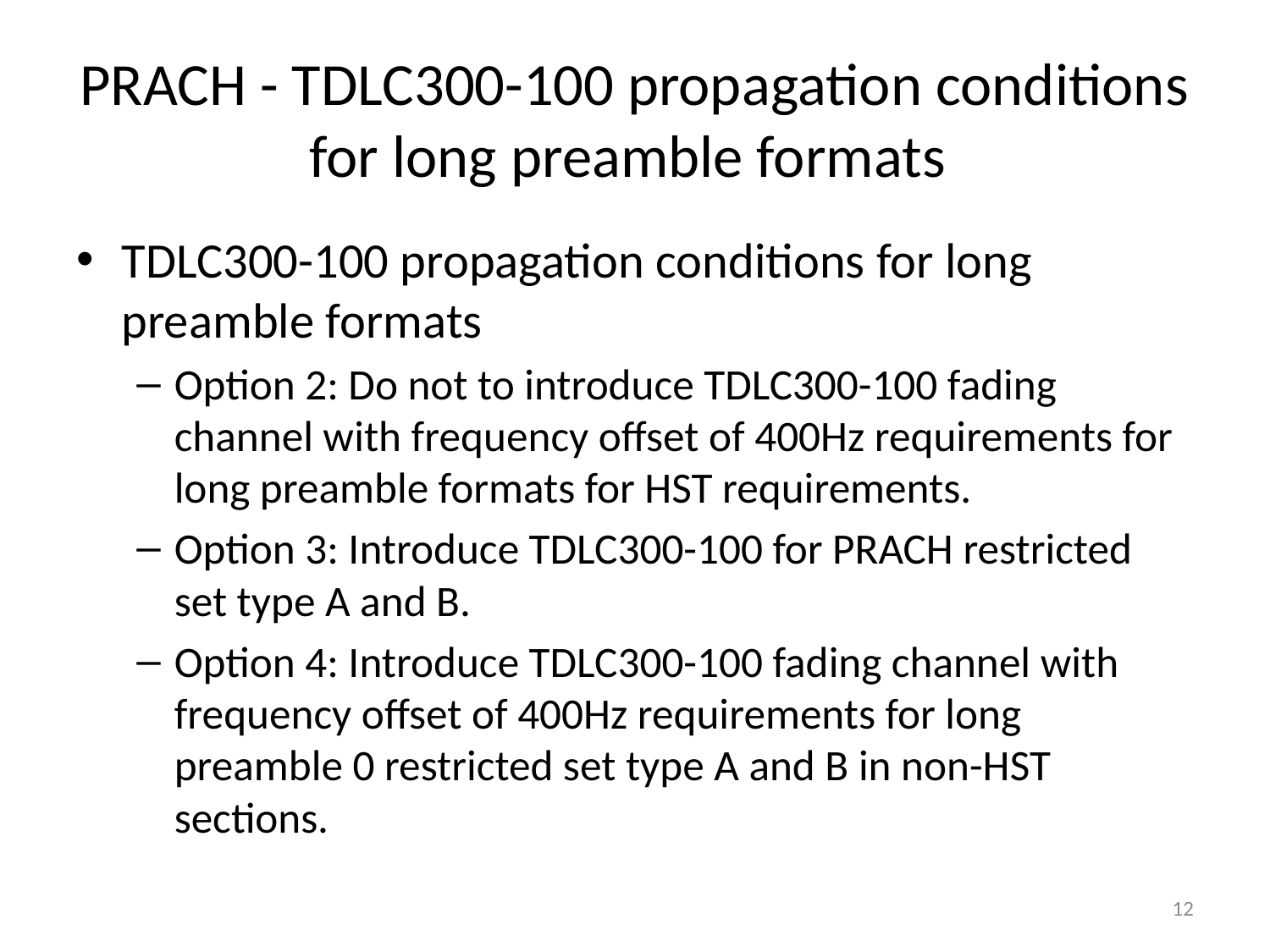

# PRACH - TDLC300-100 propagation conditions for long preamble formats
TDLC300-100 propagation conditions for long preamble formats
Option 2: Do not to introduce TDLC300-100 fading channel with frequency offset of 400Hz requirements for long preamble formats for HST requirements.
Option 3: Introduce TDLC300-100 for PRACH restricted set type A and B.
Option 4: Introduce TDLC300-100 fading channel with frequency offset of 400Hz requirements for long preamble 0 restricted set type A and B in non-HST sections.

12